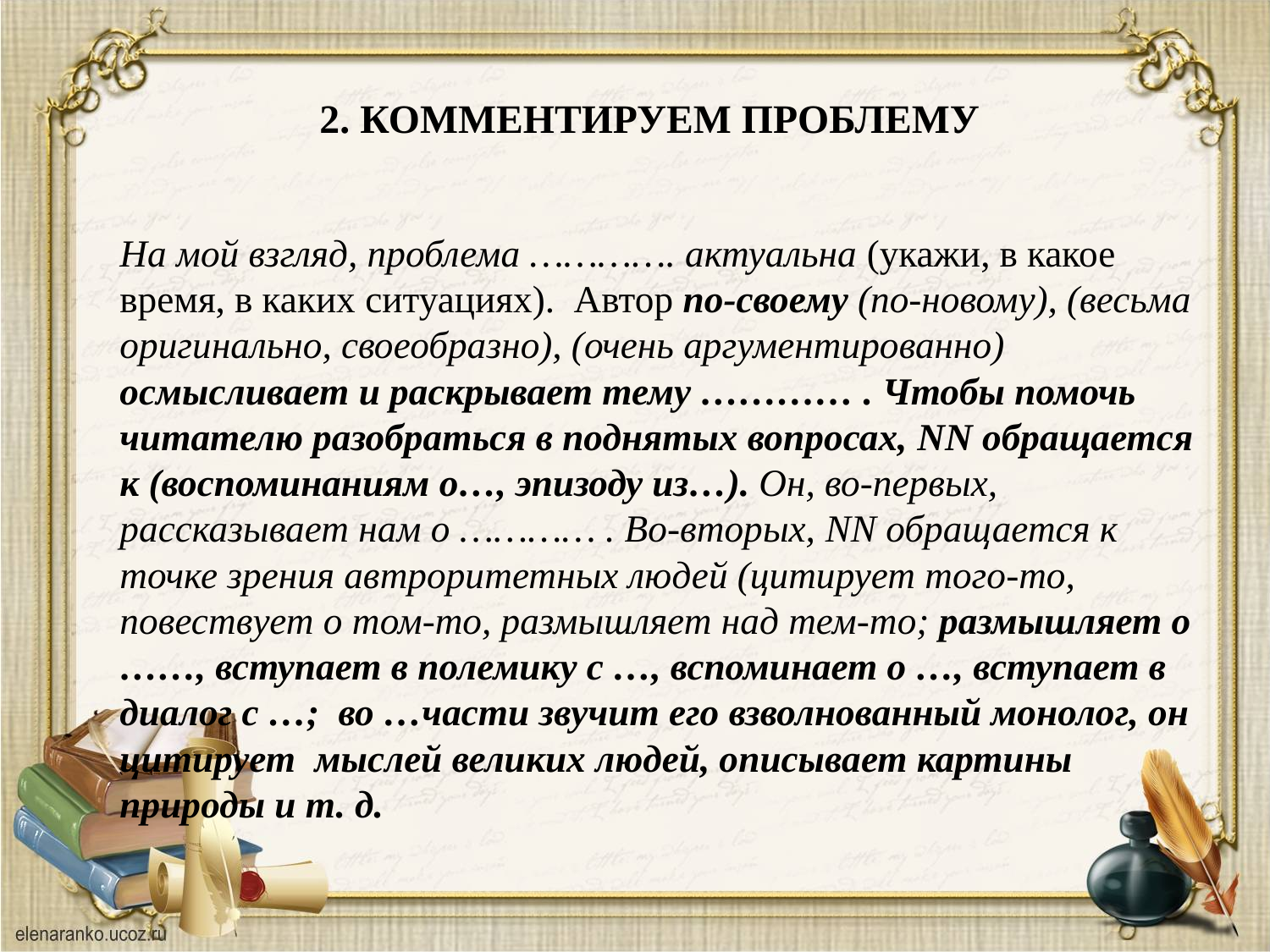

# 2. КОММЕНТИРУЕМ ПРОБЛЕМУ
		На мой взгляд, проблема …………. актуальна (укажи, в какое время, в каких ситуациях).  Автор по-своему (по-новому), (весьма оригинально, своеобразно), (очень аргументированно) осмысливает и раскрывает тему ………… . Чтобы помочь читателю разобраться в поднятых вопросах, NN обращается к (воспоминаниям о…, эпизоду из…). Он, во-первых,  рассказывает нам о ………… . Во-вторых, NN обращается к точке зрения автроритетных людей (цитирует того-то, повествует о том-то, размышляет над тем-то; размышляет о ……, вступает в полемику с …, вспоминает о …, вступает в диалог с …;  во …части звучит его взволнованный монолог, он цитирует  мыслей великих людей, описывает картины природы и т. д.